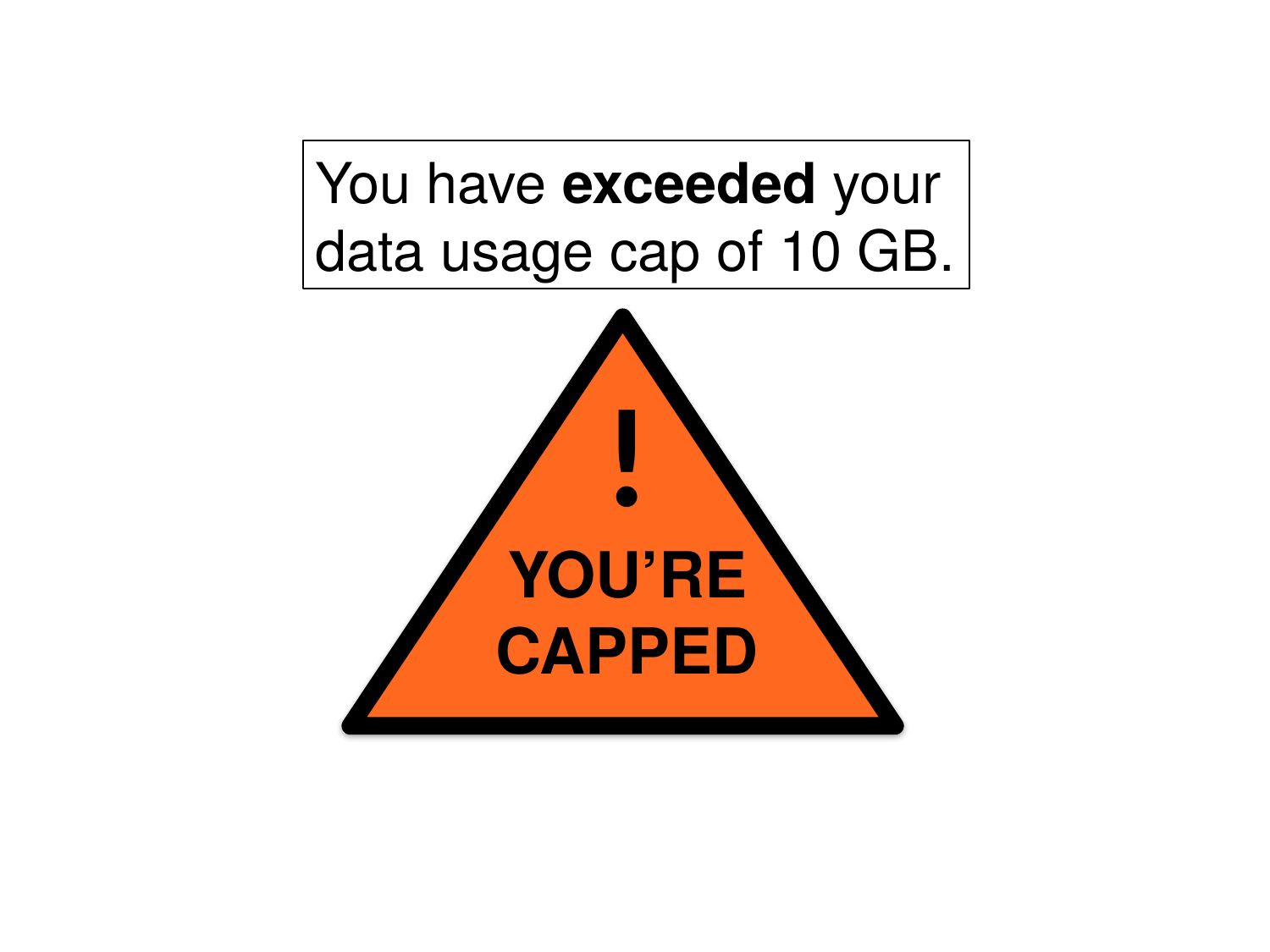

You have exceeded your data usage cap of 10 GB.

!
YOU’RE CAPPED